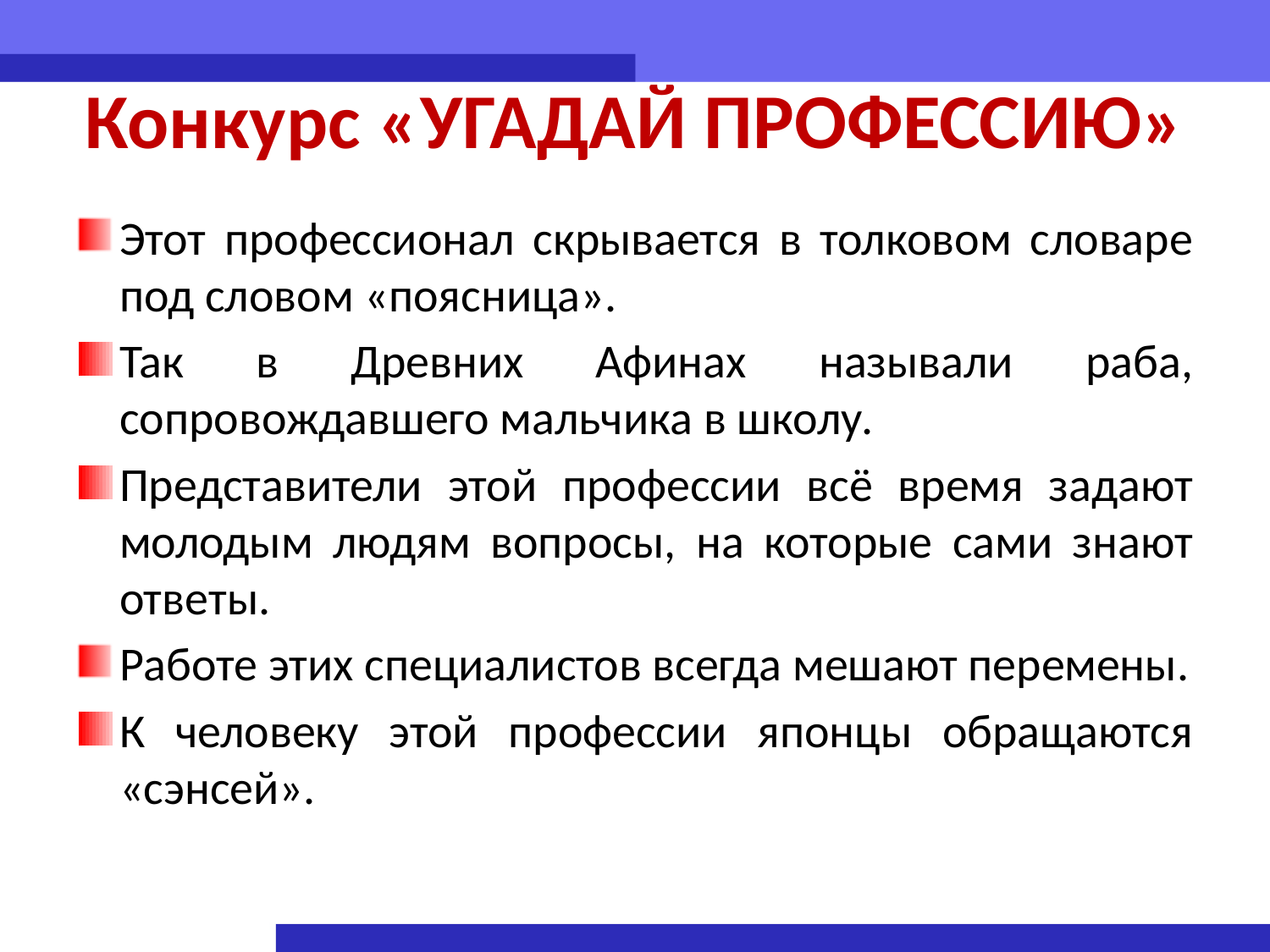

# Конкурс «УГАДАЙ ПРОФЕССИЮ»
Этот профессионал скрывается в толковом словаре под словом «поясница».
Так в Древних Афинах называли раба, сопровождавшего мальчика в школу.
Представители этой профессии всё время задают молодым людям вопросы, на которые сами знают ответы.
Работе этих специалистов всегда мешают перемены.
К человеку этой профессии японцы обращаются «сэнсей».